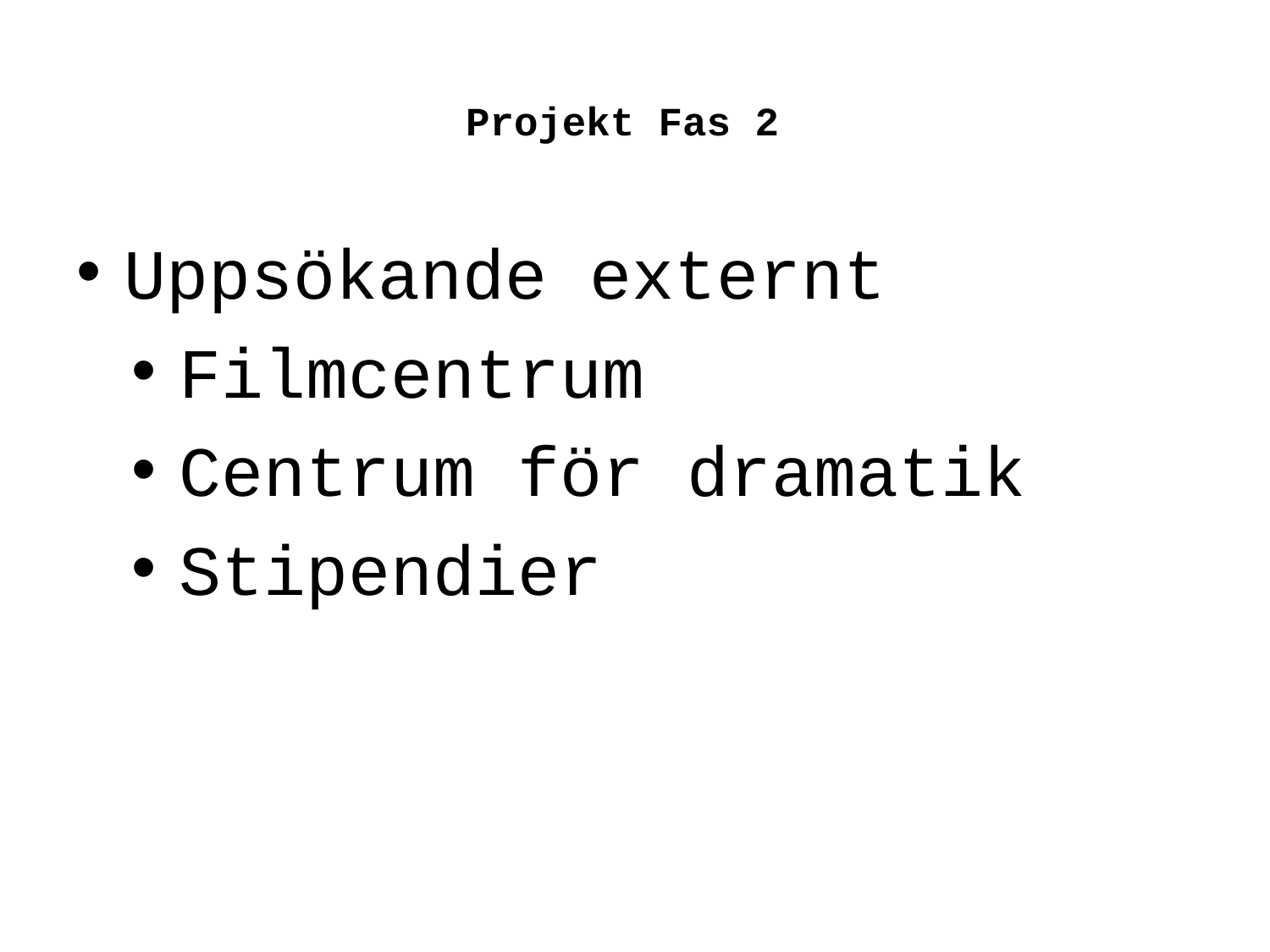

# Projekt Fas 2
Uppsökande externt
Filmcentrum
Centrum för dramatik
Stipendier